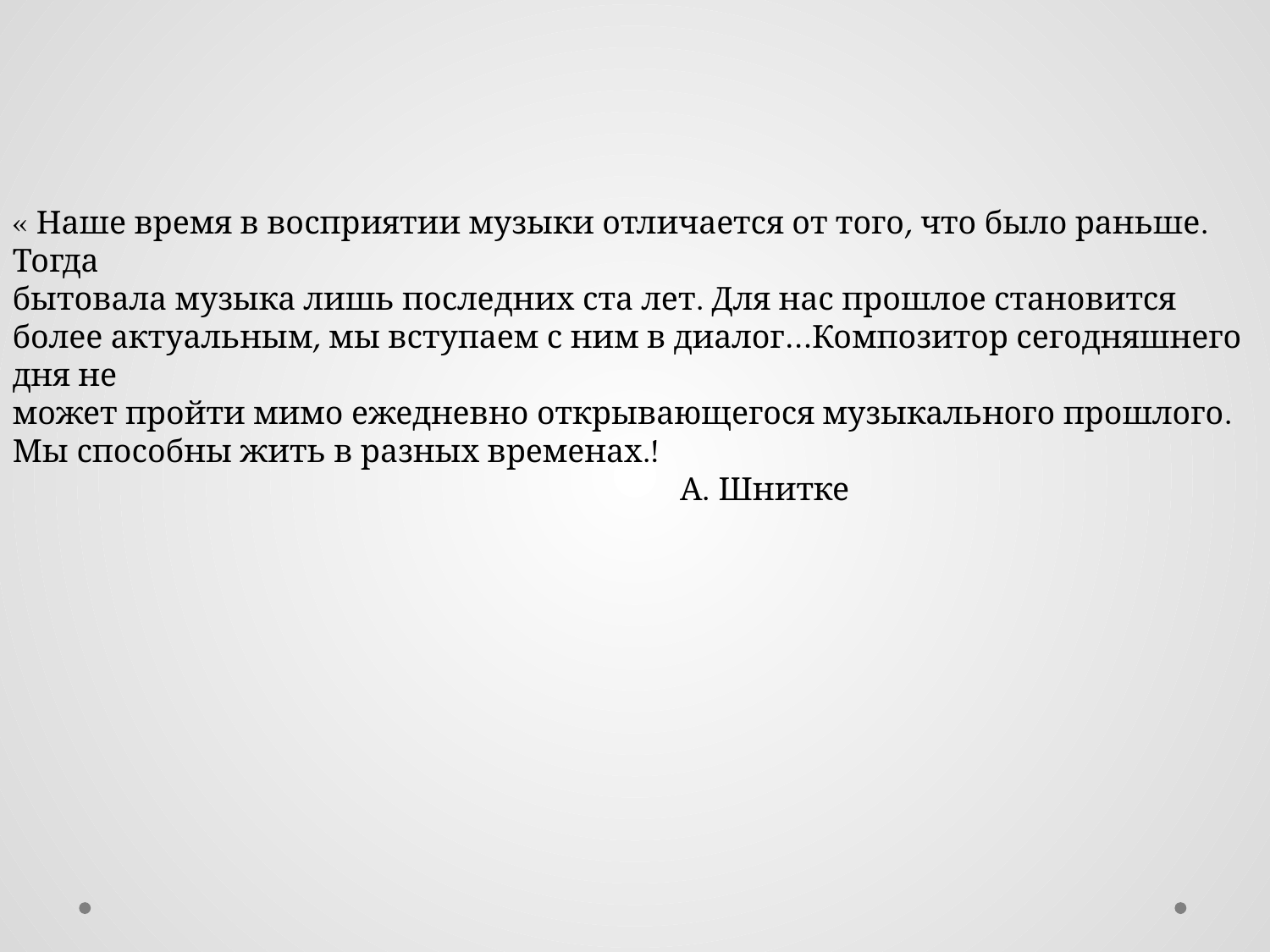

« Наше время в восприятии музыки отличается от того, что было раньше. Тогда
бытовала музыка лишь последних ста лет. Для нас прошлое становится более актуальным, мы вступаем с ним в диалог…Композитор сегодняшнего дня не
может пройти мимо ежедневно открывающегося музыкального прошлого.
Мы способны жить в разных временах.!
                                                                                   А. Шнитке